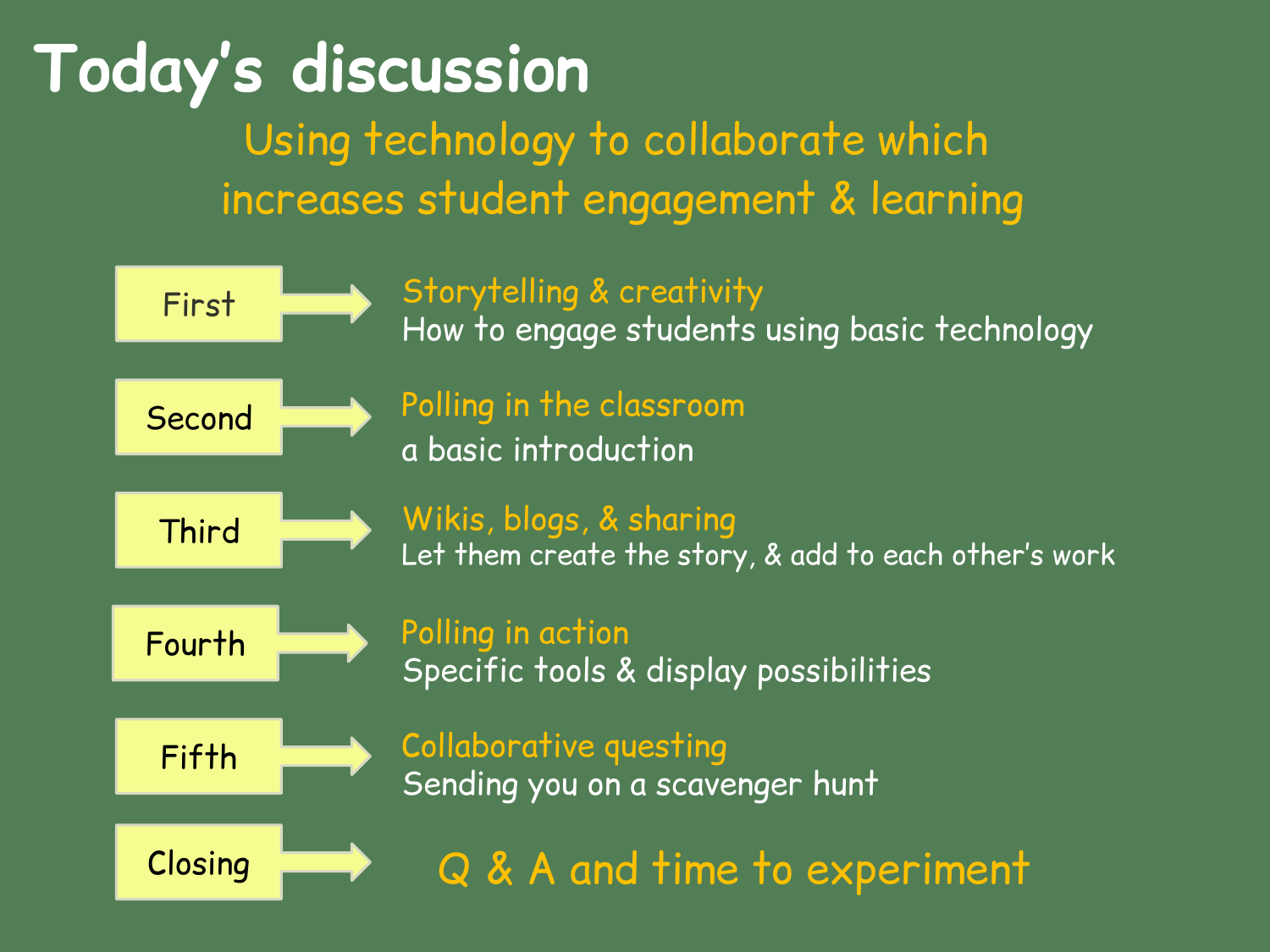

# Today’s discussion
Using technology to collaborate which
increases student engagement & learning
Storytelling & creativity
How to engage students using basic technology
First
Polling in the classroom
a basic introduction

Second
Wikis, blogs, & sharing
Let them create the story, & add to each other’s work

Third
Polling in action
Specific tools & display possibilities

Fourth
Fifth
Collaborative questing
Sending you on a scavenger hunt
Closing
Q & A and time to experiment